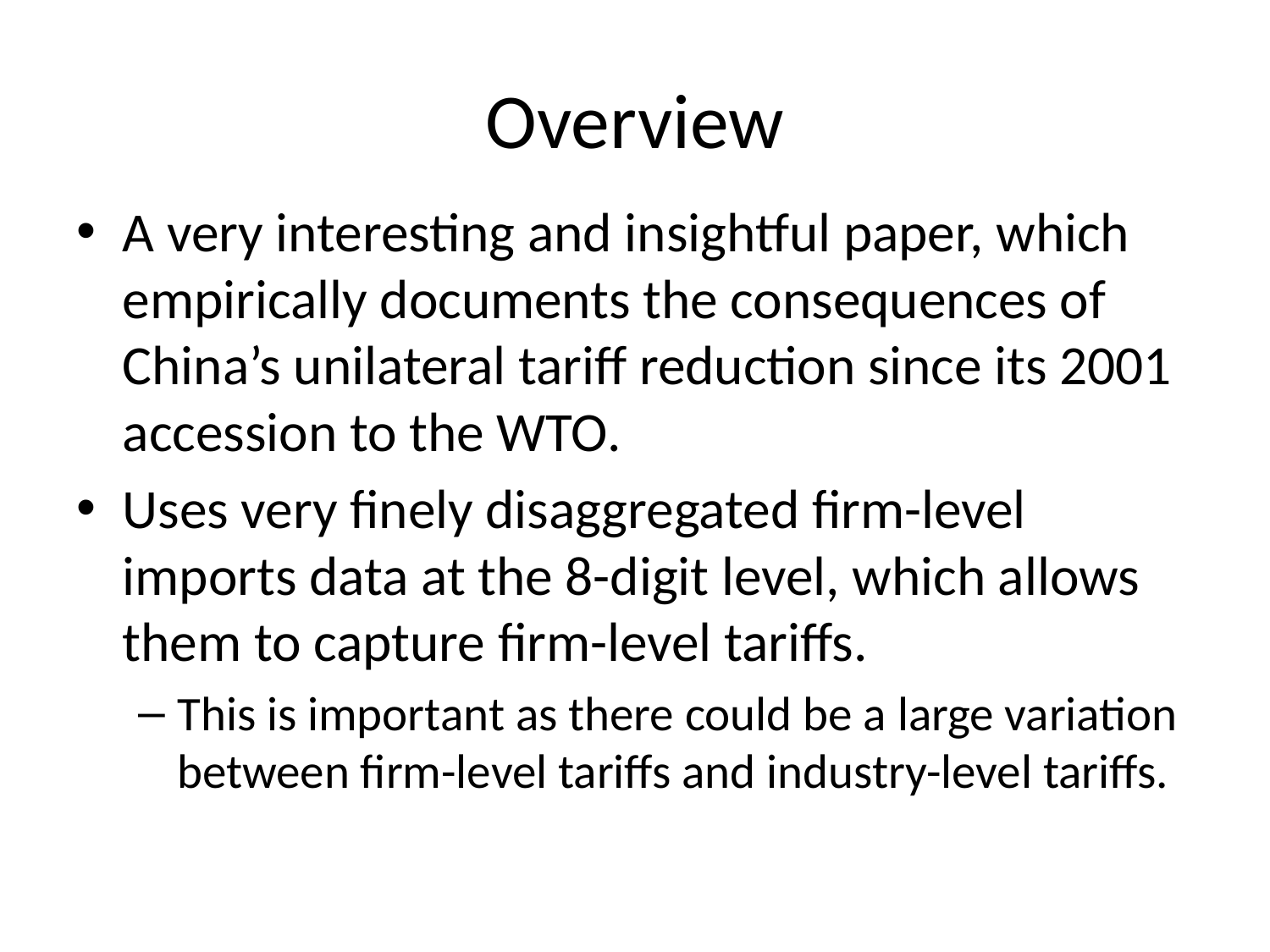

# Overview
A very interesting and insightful paper, which empirically documents the consequences of China’s unilateral tariff reduction since its 2001 accession to the WTO.
Uses very finely disaggregated firm-level imports data at the 8-digit level, which allows them to capture firm-level tariffs.
This is important as there could be a large variation between firm-level tariffs and industry-level tariffs.